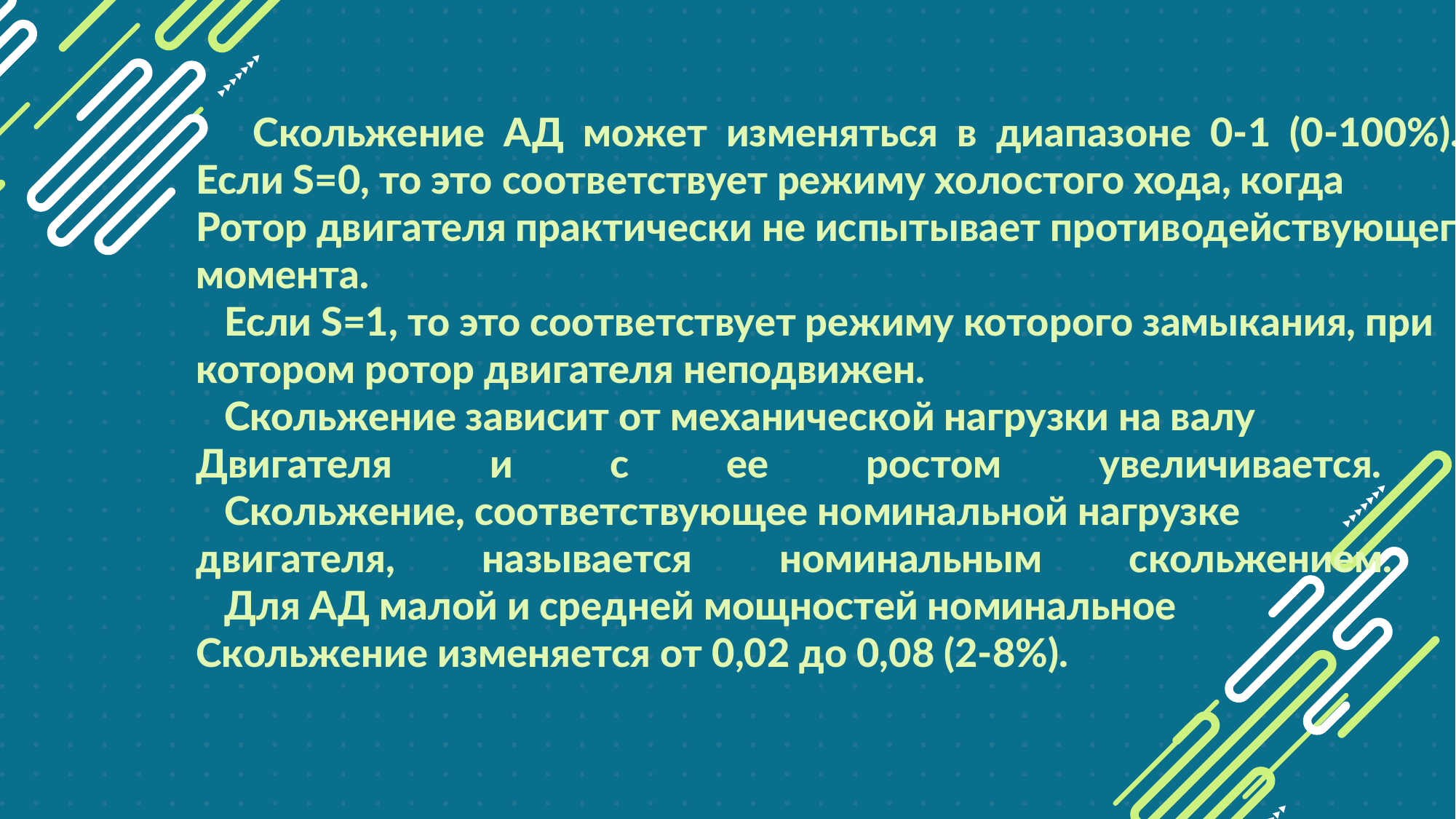

Скольжение АД может изменяться в диапазоне 0-1 (0-100%).
Если S=0, то это соответствует режиму холостого хода, когда
Ротор двигателя практически не испытывает противодействующего
момента.
   Если S=1, то это соответствует режиму которого замыкания, при
котором ротор двигателя неподвижен.
   Скольжение зависит от механической нагрузки на валу
Двигателя и с ее ростом увеличивается.
   Скольжение, соответствующее номинальной нагрузке
двигателя, называется номинальным скольжением.
   Для АД малой и средней мощностей номинальное
Скольжение изменяется от 0,02 до 0,08 (2-8%).